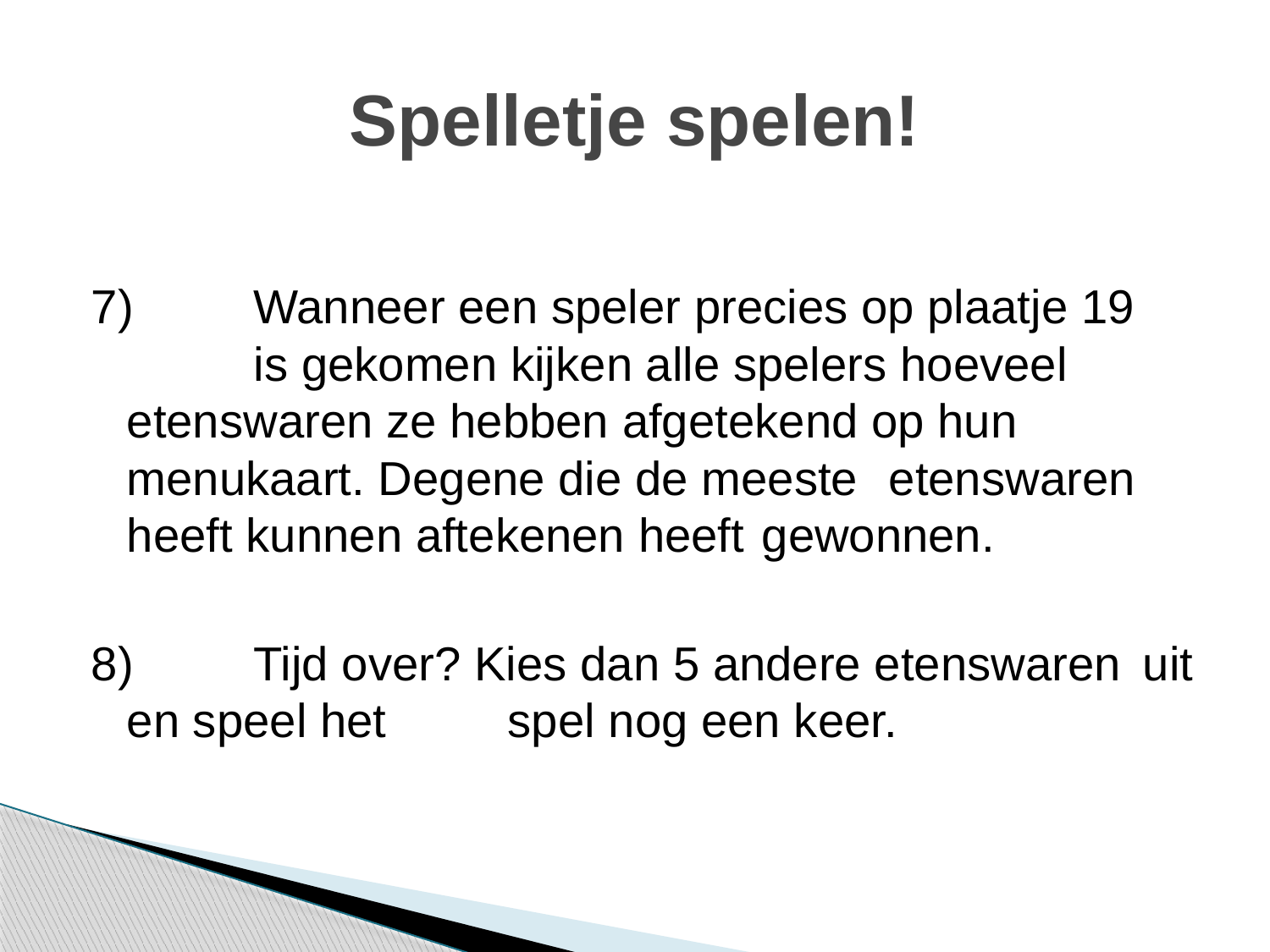

# Spelletje spelen!

7)	Wanneer een speler precies op plaatje 19 	is gekomen kijken alle spelers hoeveel 	etenswaren ze hebben afgetekend op hun 	menukaart. Degene die de meeste 	etenswaren heeft kunnen aftekenen heeft 	gewonnen.

8)	Tijd over? Kies dan 5 andere etenswaren 	uit en speel het 	spel nog een keer.